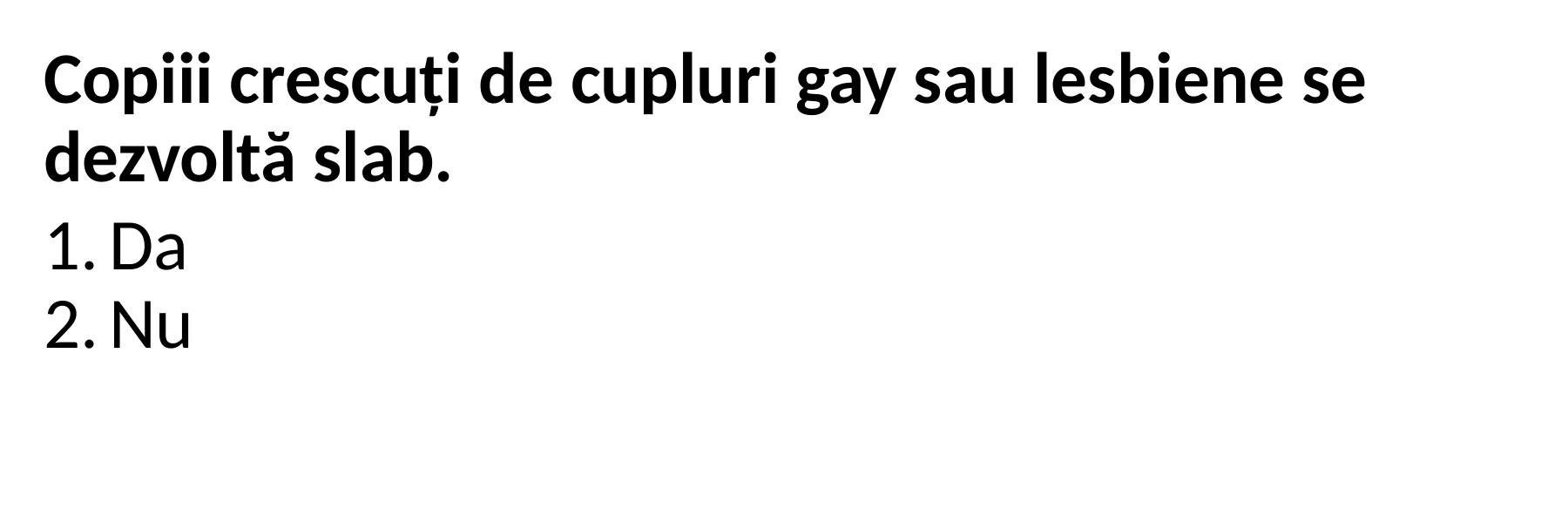

Copiii crescuți de cupluri gay sau lesbiene se dezvoltă slab.
Da
Nu